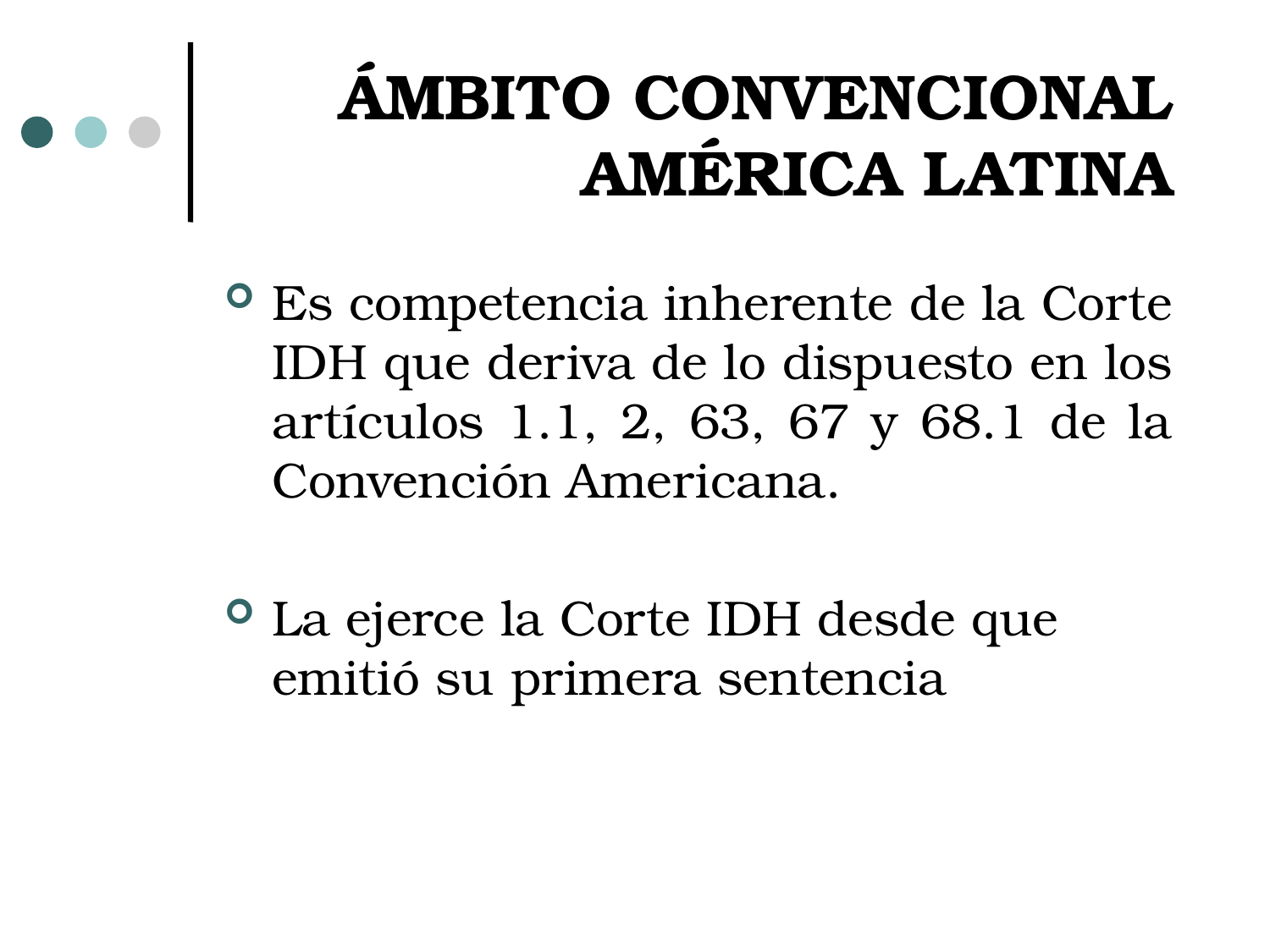

# ÁMBITO CONVENCIONAL AMÉRICA LATINA
Es competencia inherente de la Corte IDH que deriva de lo dispuesto en los artículos 1.1, 2, 63, 67 y 68.1 de la Convención Americana.

La ejerce la Corte IDH desde que emitió su primera sentencia